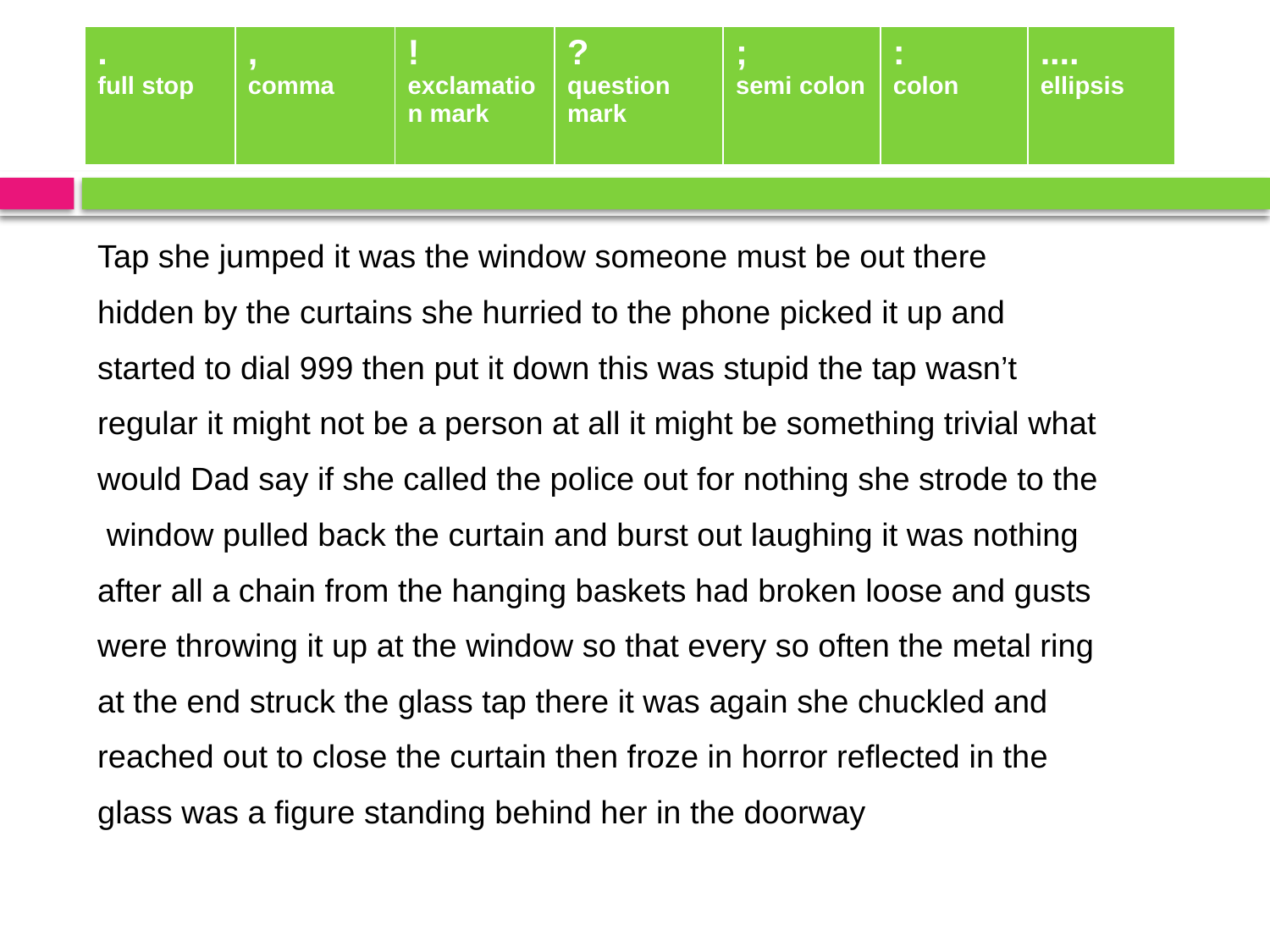

| . full stop | , comma | ! exclamation mark | ? question mark | ; semi colon | : colon | .... ellipsis |
| --- | --- | --- | --- | --- | --- | --- |
#
Tap she jumped it was the window someone must be out there
hidden by the curtains she hurried to the phone picked it up and
started to dial 999 then put it down this was stupid the tap wasn’t
regular it might not be a person at all it might be something trivial what
would Dad say if she called the police out for nothing she strode to the
 window pulled back the curtain and burst out laughing it was nothing
after all a chain from the hanging baskets had broken loose and gusts
were throwing it up at the window so that every so often the metal ring
at the end struck the glass tap there it was again she chuckled and
reached out to close the curtain then froze in horror reflected in the
glass was a figure standing behind her in the doorway